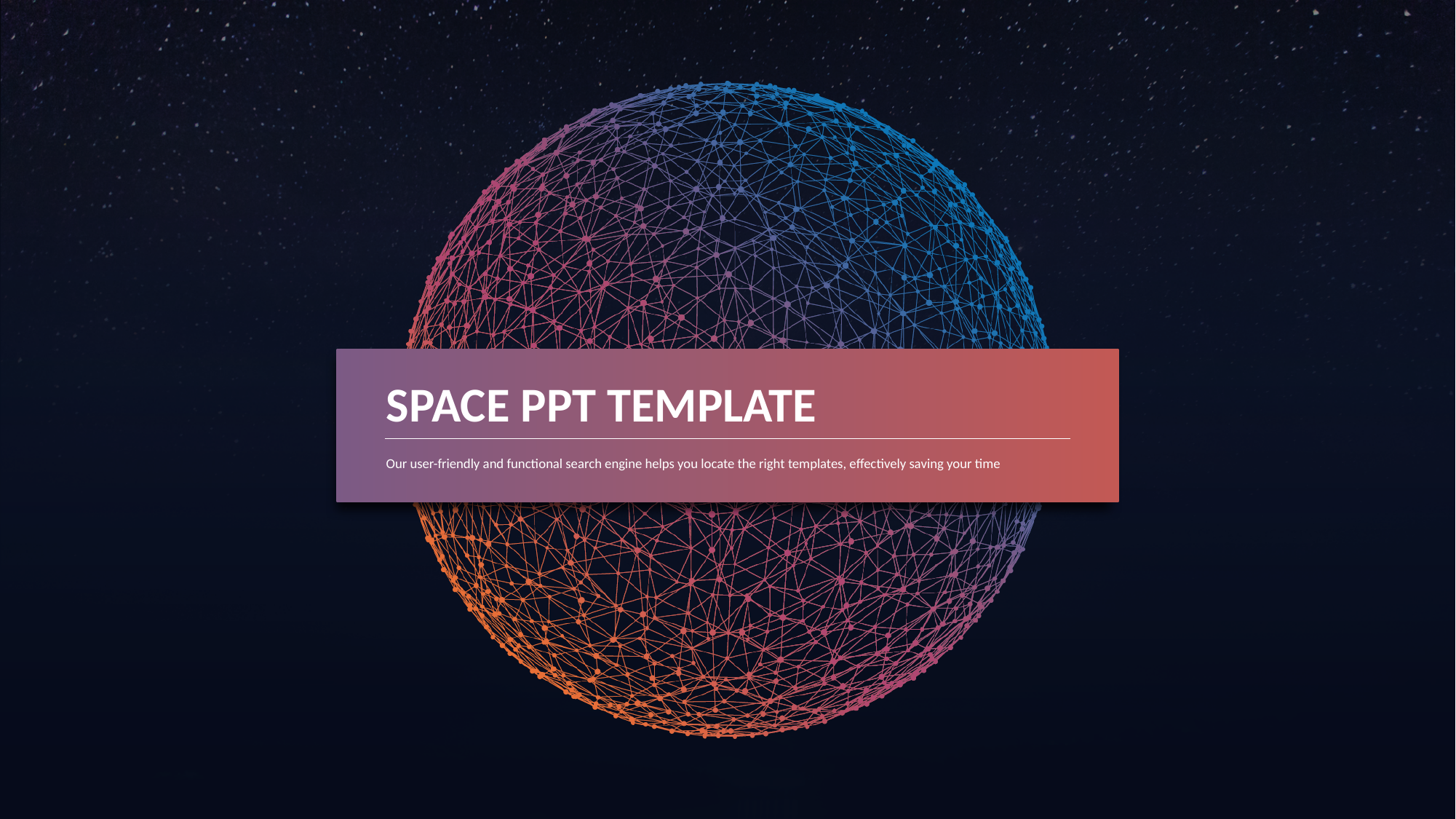

SPACE PPT TEMPLATE
Our user-friendly and functional search engine helps you locate the right templates, effectively saving your time